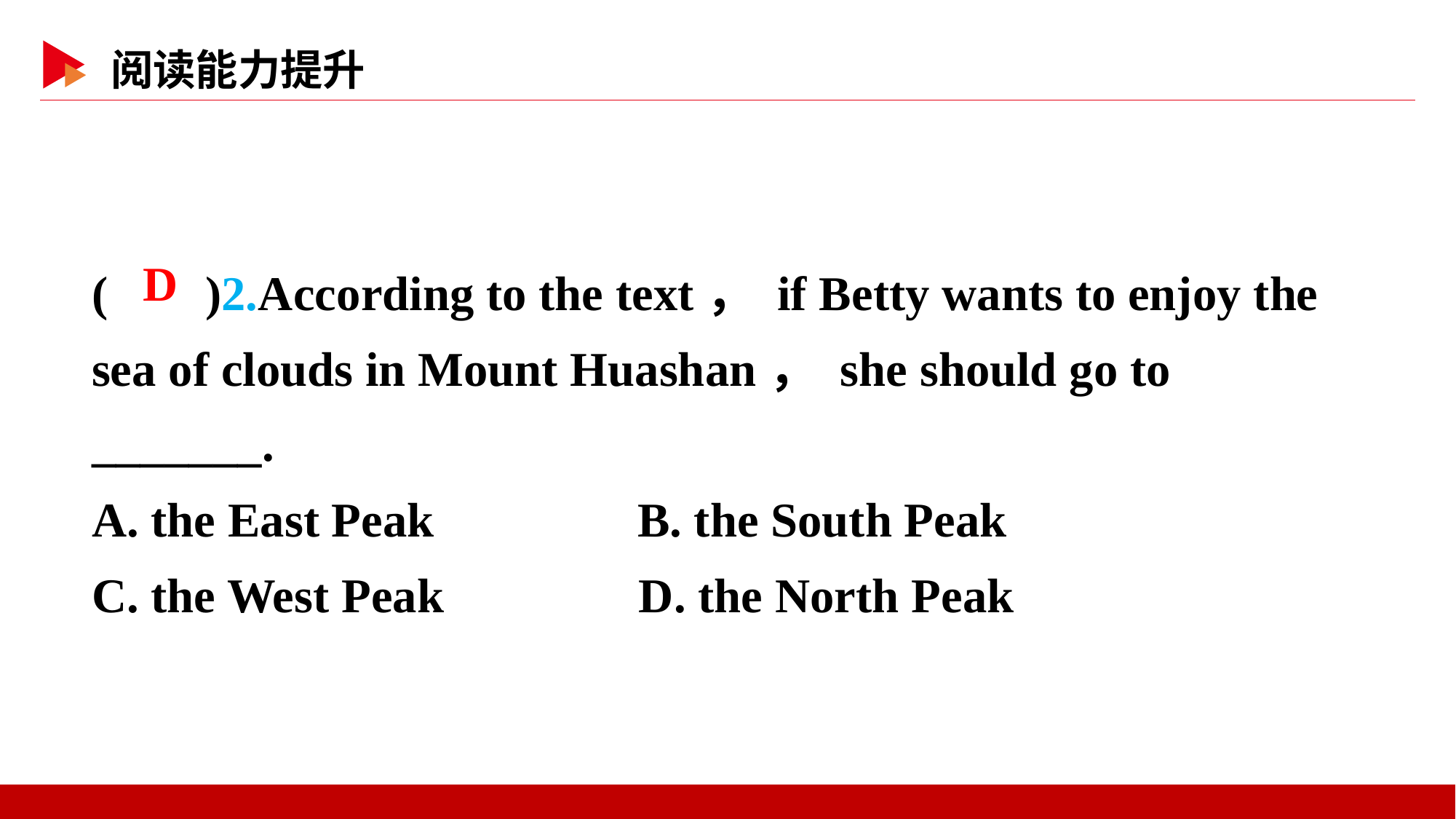

(        )2.According to the text， if Betty wants to enjoy the sea of clouds in Mount Huashan， she should go to _______.
A. the East Peak　　	B. the South Peak
C. the West Peak                D. the North Peak
   D